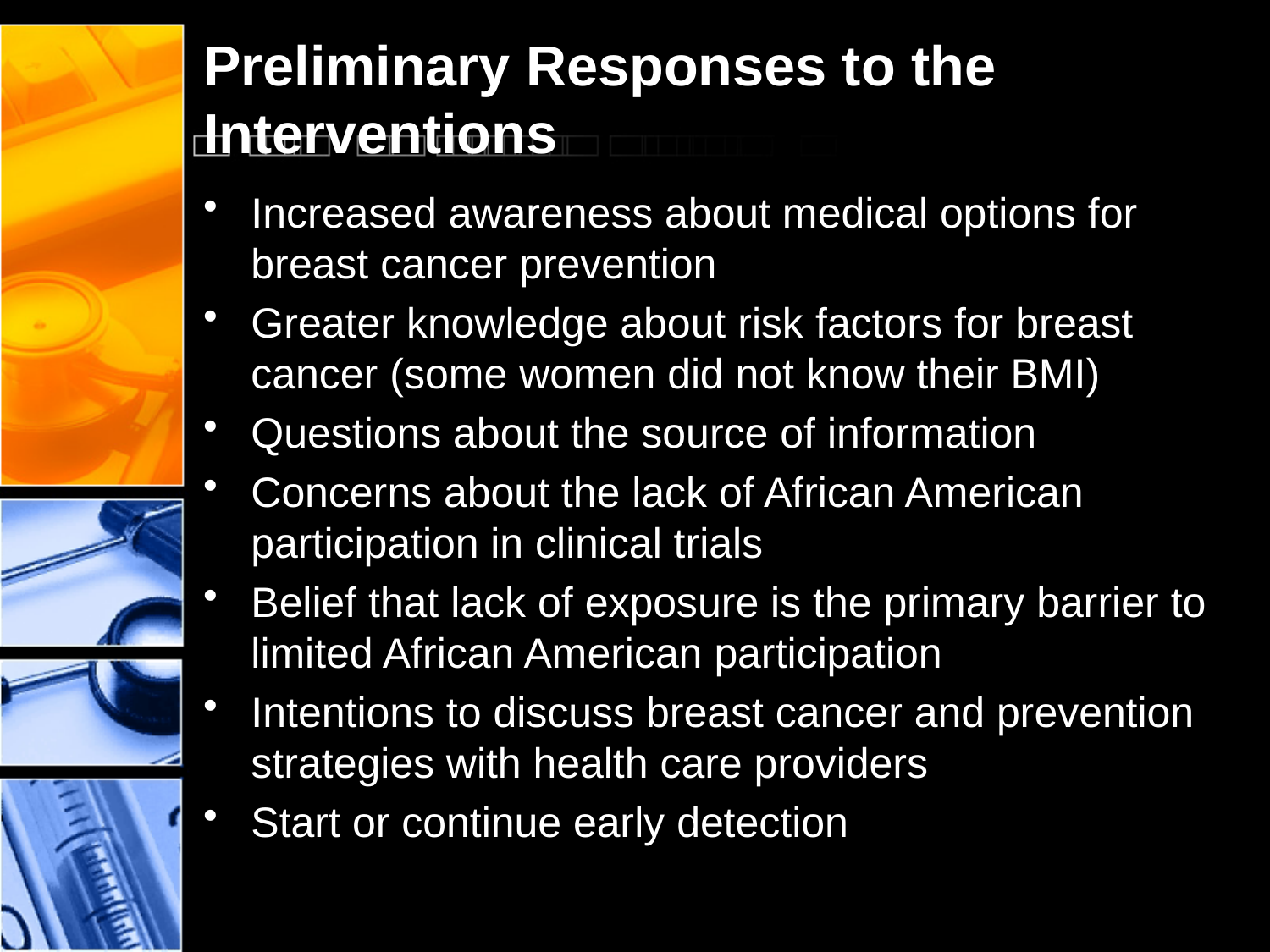

# Preliminary Responses to the Interventions
Increased awareness about medical options for breast cancer prevention
Greater knowledge about risk factors for breast cancer (some women did not know their BMI)
Questions about the source of information
Concerns about the lack of African American participation in clinical trials
Belief that lack of exposure is the primary barrier to limited African American participation
Intentions to discuss breast cancer and prevention strategies with health care providers
Start or continue early detection